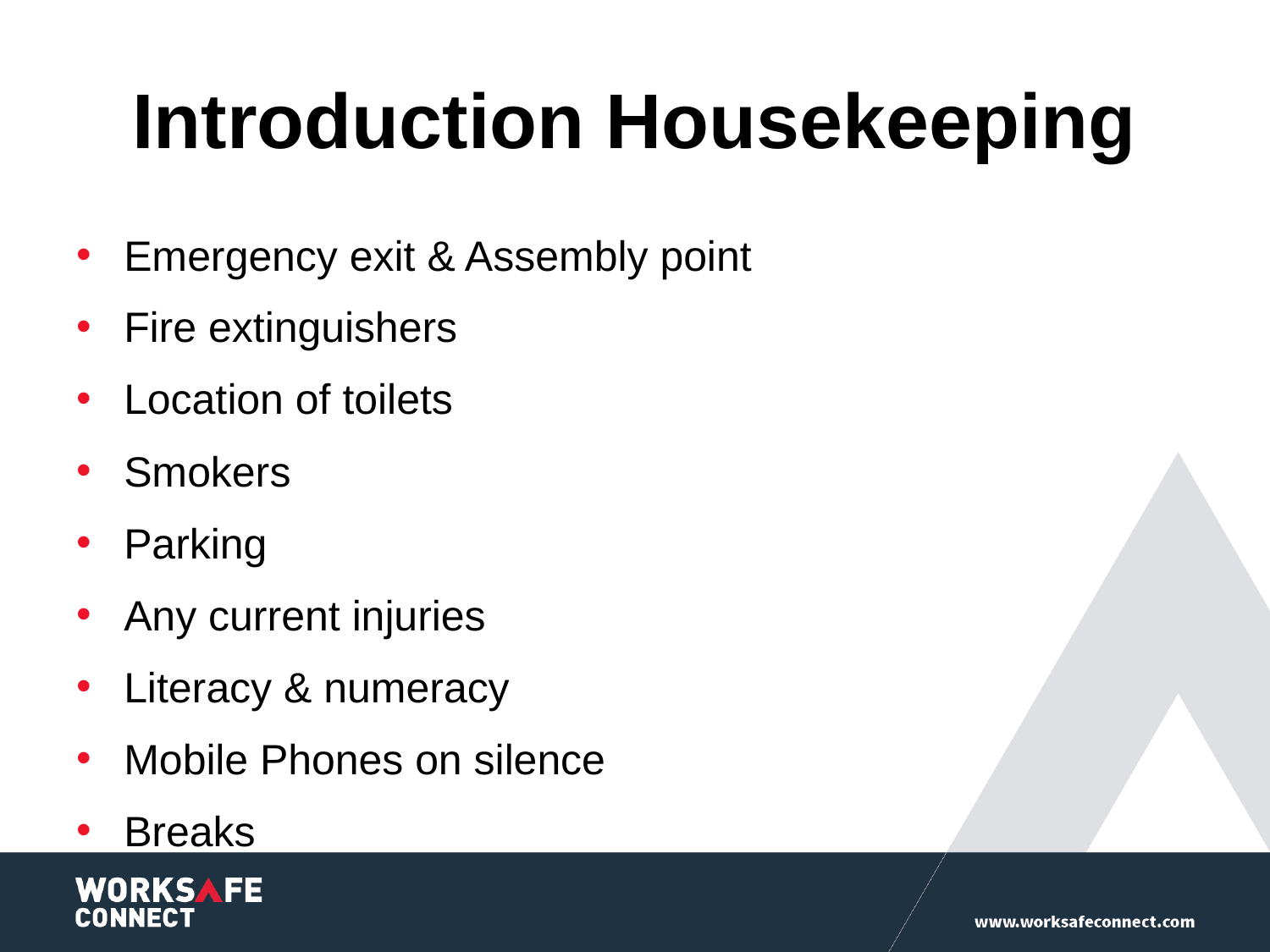

# Introduction Housekeeping
Emergency exit & Assembly point
Fire extinguishers
Location of toilets
Smokers
Parking
Any current injuries
Literacy & numeracy
Mobile Phones on silence
Breaks